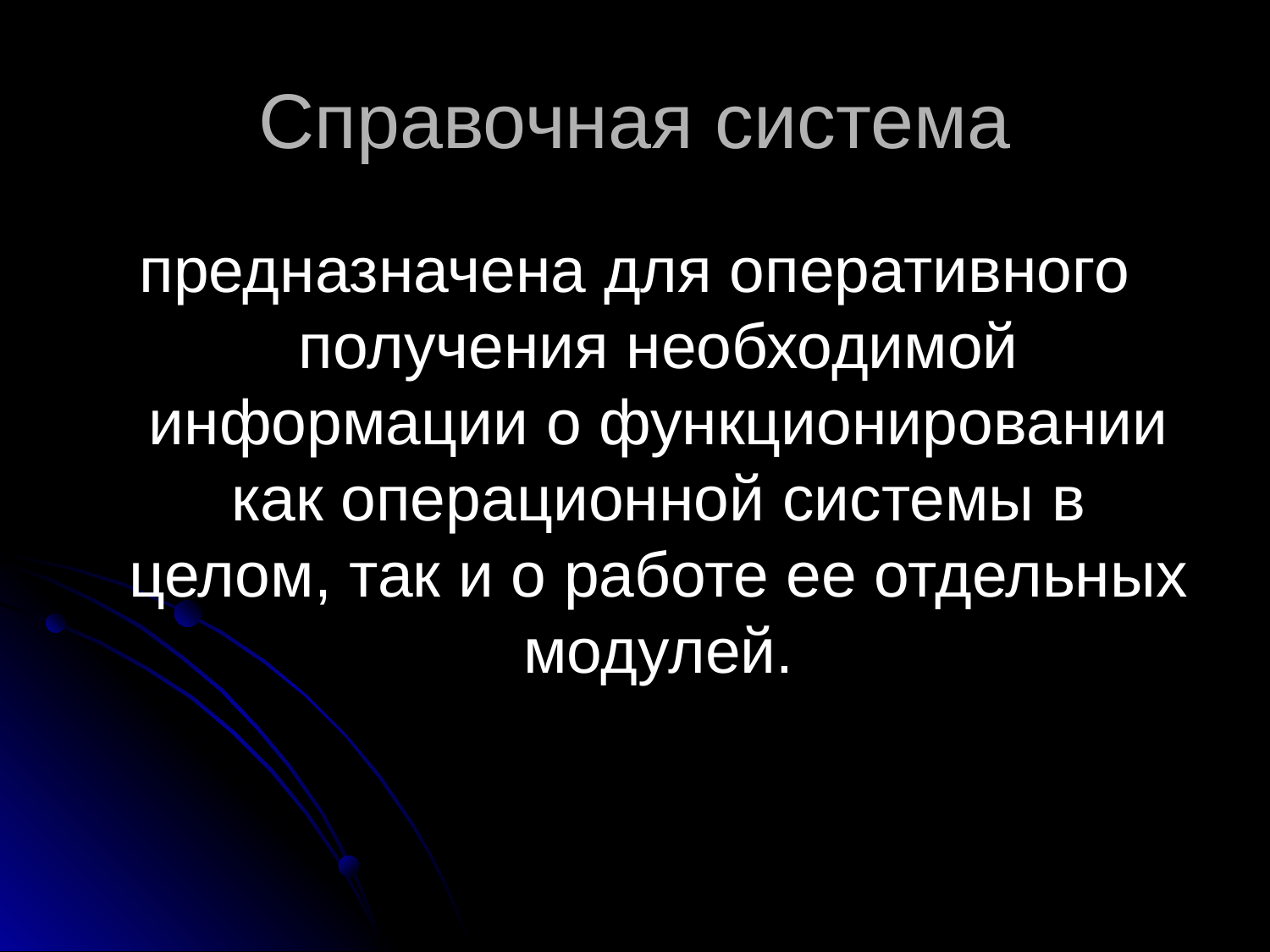

# Справочная система
предназначена для оперативного получения необходимой информации о функционировании как операционной системы в целом, так и о работе ее отдельных модулей.